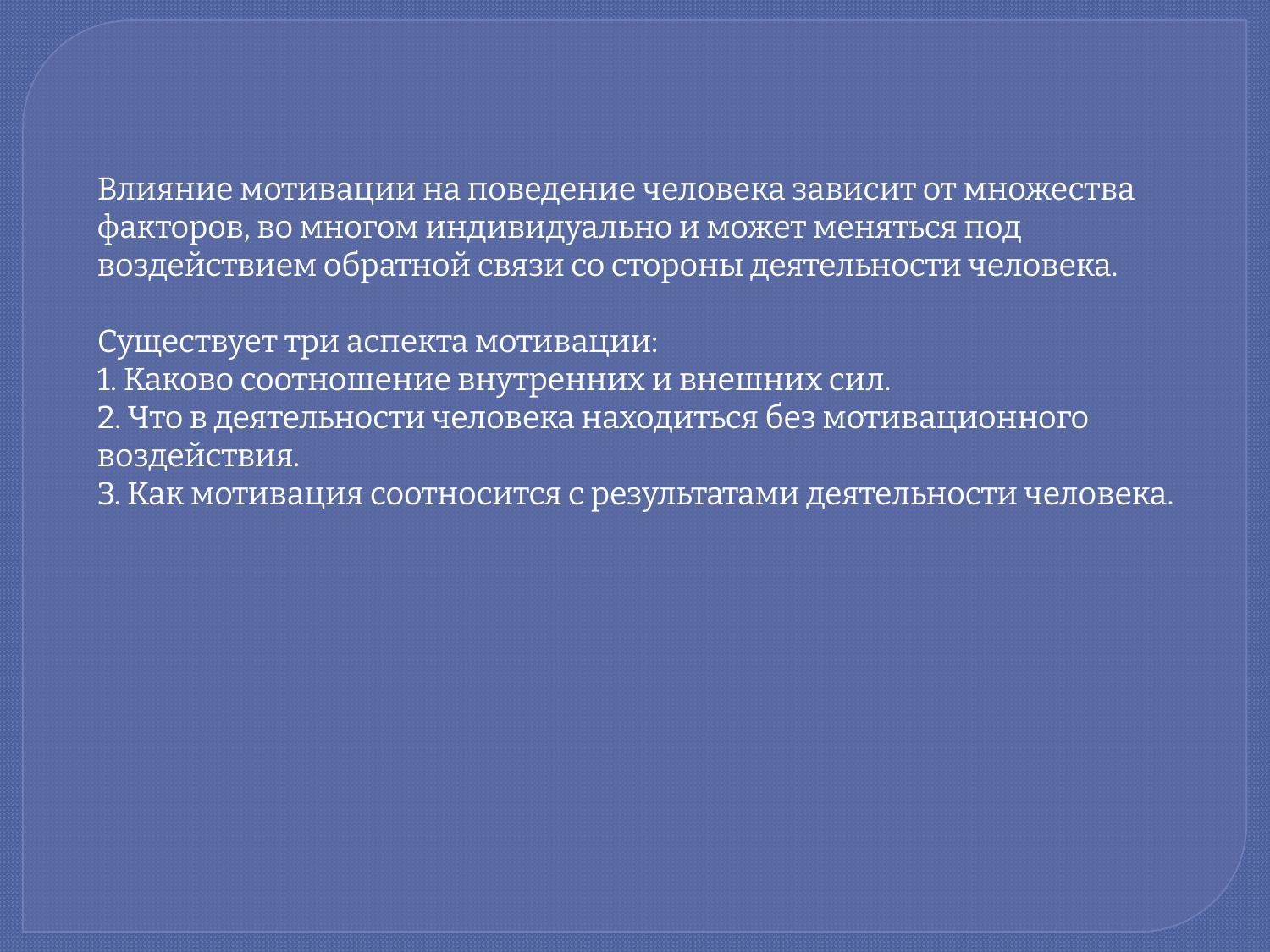

Влияние мотивации на поведение человека зависит от множества факторов, во многом индивидуально и может меняться под воздействием обратной связи со стороны деятельности человека.

Существует три аспекта мотивации:
1. Каково соотношение внутренних и внешних сил.
2. Что в деятельности человека находиться без мотивационного воздействия.
3. Как мотивация соотносится с результатами деятельности человека.